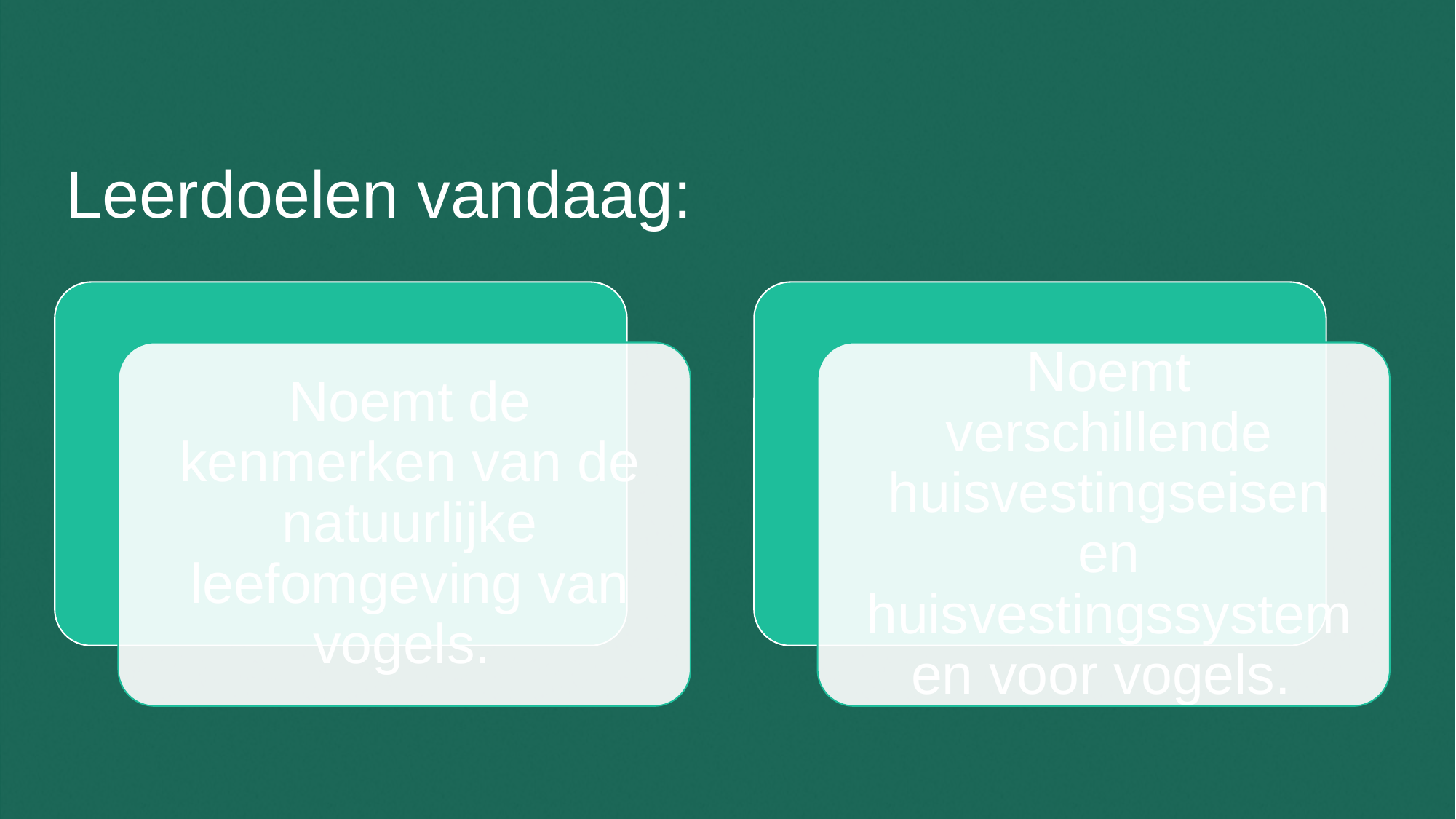

# Leerdoelen vandaag:
Noemt de kenmerken van de natuurlijke leefomgeving van vogels.
Noemt verschillende huisvestingseisen en huisvestingssystemen voor vogels.